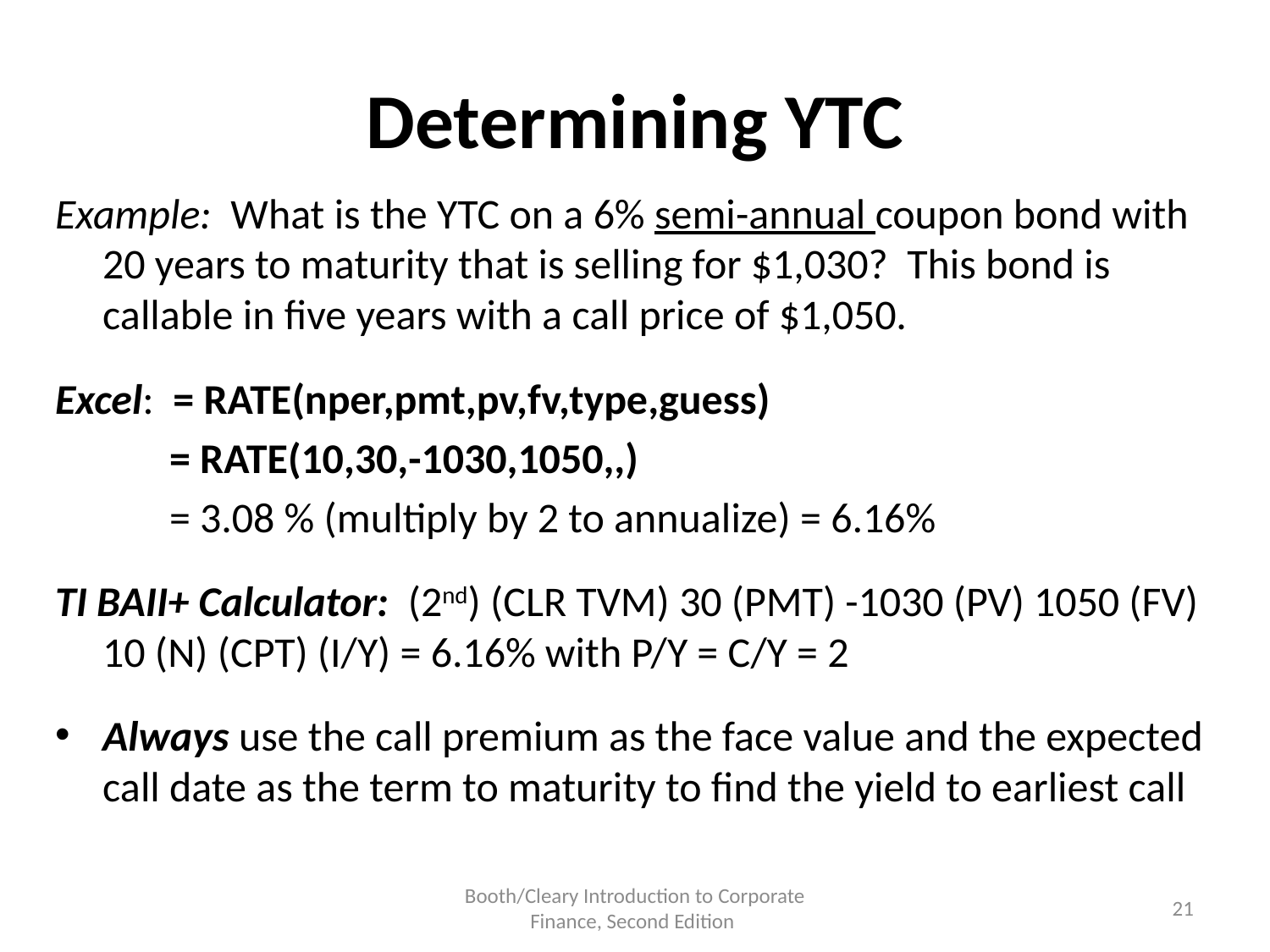

# Determining YTC
Example:  What is the YTC on a 6% semi-annual coupon bond with 20 years to maturity that is selling for $1,030?  This bond is callable in five years with a call price of $1,050.

Excel:  = RATE(nper,pmt,pv,fv,type,guess)
	       = RATE(10,30,-1030,1050,,)
	       = 3.08 % (multiply by 2 to annualize) = 6.16%

TI BAII+ Calculator:  (2nd) (CLR TVM) 30 (PMT) -1030 (PV) 1050 (FV) 10 (N) (CPT) (I/Y) = 6.16% with P/Y = C/Y = 2

Always use the call premium as the face value and the expected call date as the term to maturity to find the yield to earliest call

Booth/Cleary Introduction to Corporate Finance, Second Edition
21